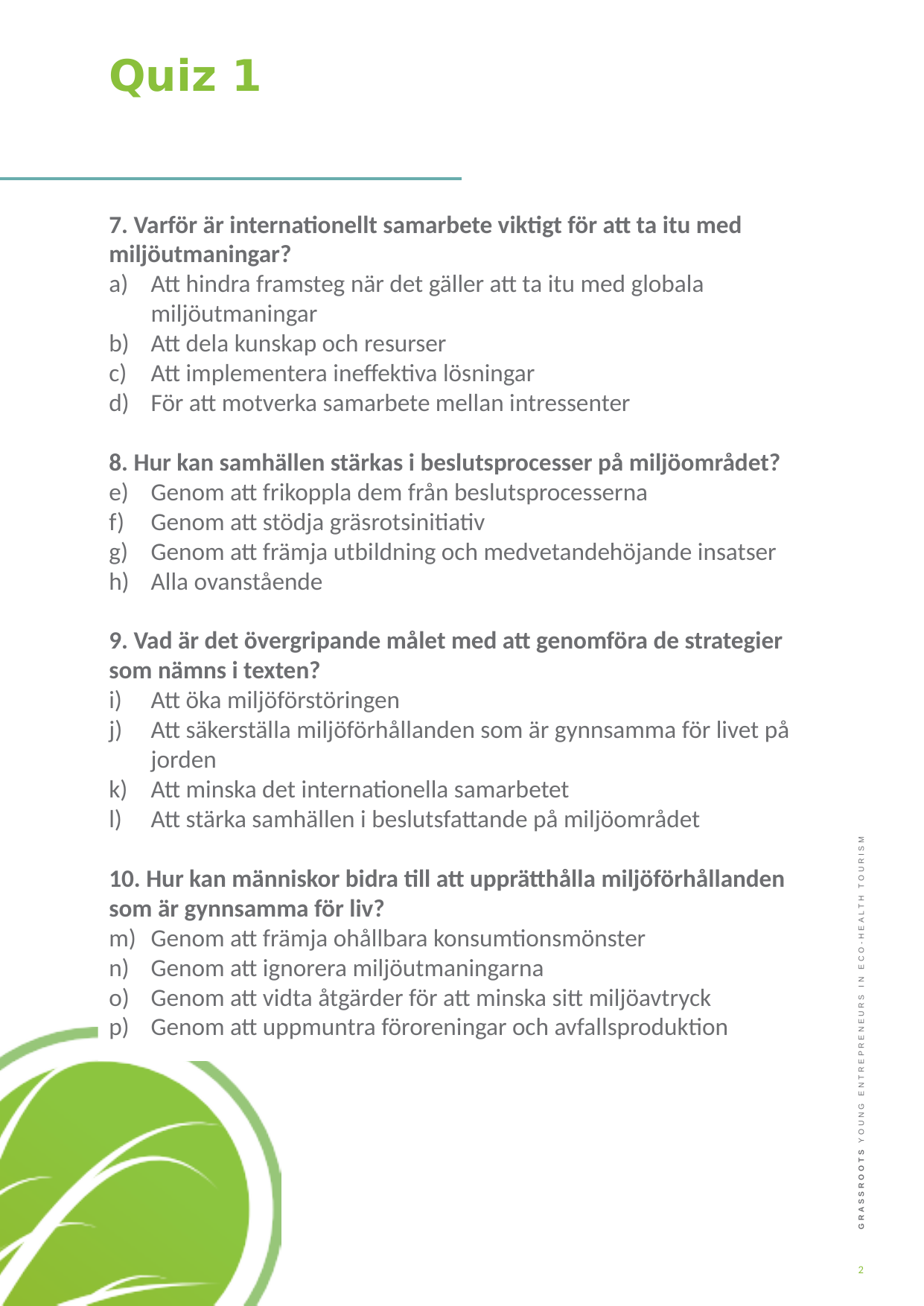

Quiz 1
7. Varför är internationellt samarbete viktigt för att ta itu med miljöutmaningar?
Att hindra framsteg när det gäller att ta itu med globala miljöutmaningar
Att dela kunskap och resurser
Att implementera ineffektiva lösningar
För att motverka samarbete mellan intressenter
8. Hur kan samhällen stärkas i beslutsprocesser på miljöområdet?
Genom att frikoppla dem från beslutsprocesserna
Genom att stödja gräsrotsinitiativ
Genom att främja utbildning och medvetandehöjande insatser
Alla ovanstående
9. Vad är det övergripande målet med att genomföra de strategier som nämns i texten?
Att öka miljöförstöringen
Att säkerställa miljöförhållanden som är gynnsamma för livet på jorden
Att minska det internationella samarbetet
Att stärka samhällen i beslutsfattande på miljöområdet
10. Hur kan människor bidra till att upprätthålla miljöförhållanden som är gynnsamma för liv?
Genom att främja ohållbara konsumtionsmönster
Genom att ignorera miljöutmaningarna
Genom att vidta åtgärder för att minska sitt miljöavtryck
Genom att uppmuntra föroreningar och avfallsproduktion
2